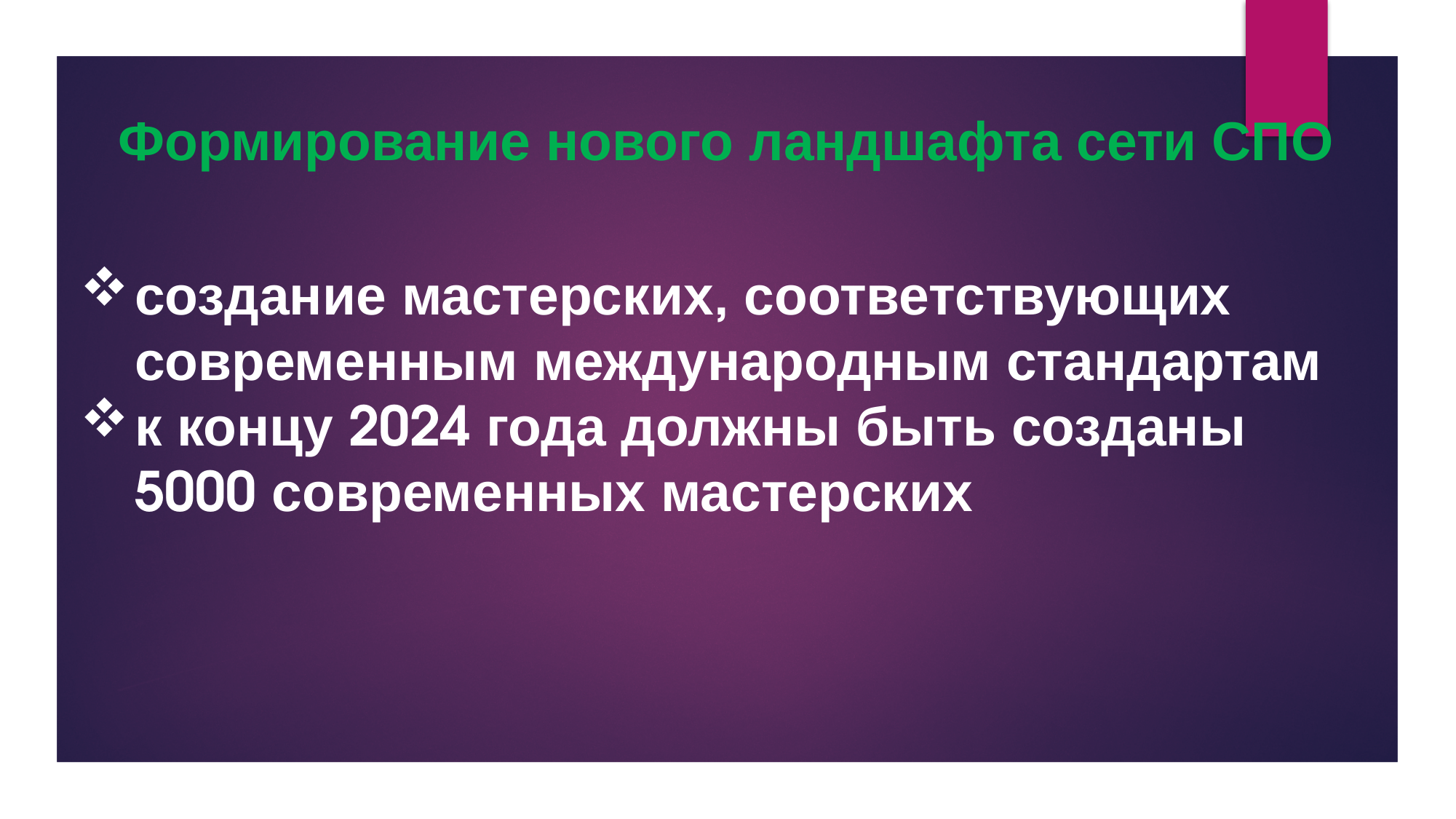

Формирование нового ландшафта сети СПО
создание мастерских, соответствующих современным международным стандартам
к концу 2024 года должны быть созданы 5000 современных мастерских